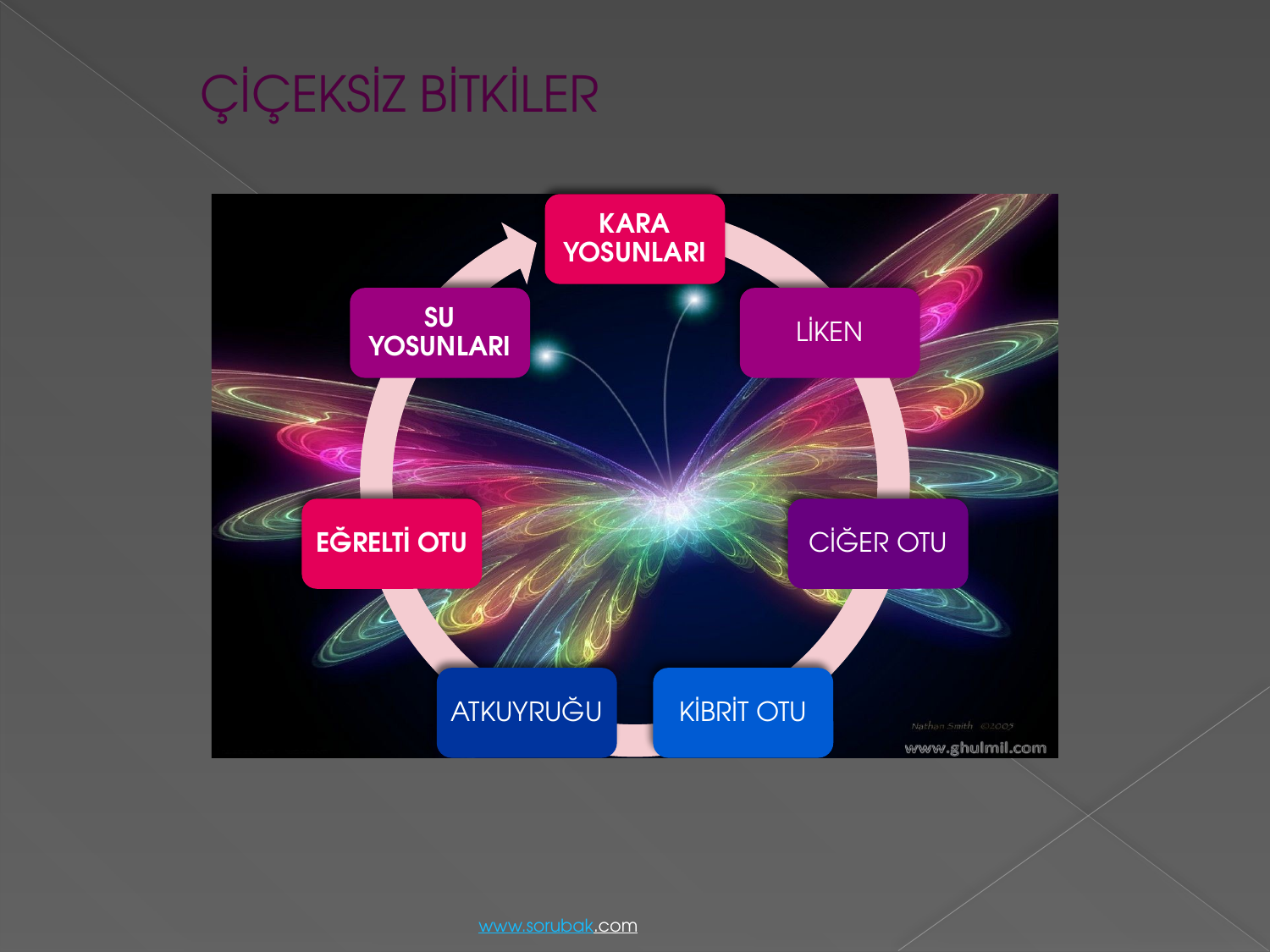

ÇİÇEKSİZ BİTKİLER
KARA YOSUNLARI
LİKEN
CİĞER OTU
KİBRİT OTU
ATKUYRUĞU
EĞRELTİ OTU
SU YOSUNLARI
www.sorubak.com